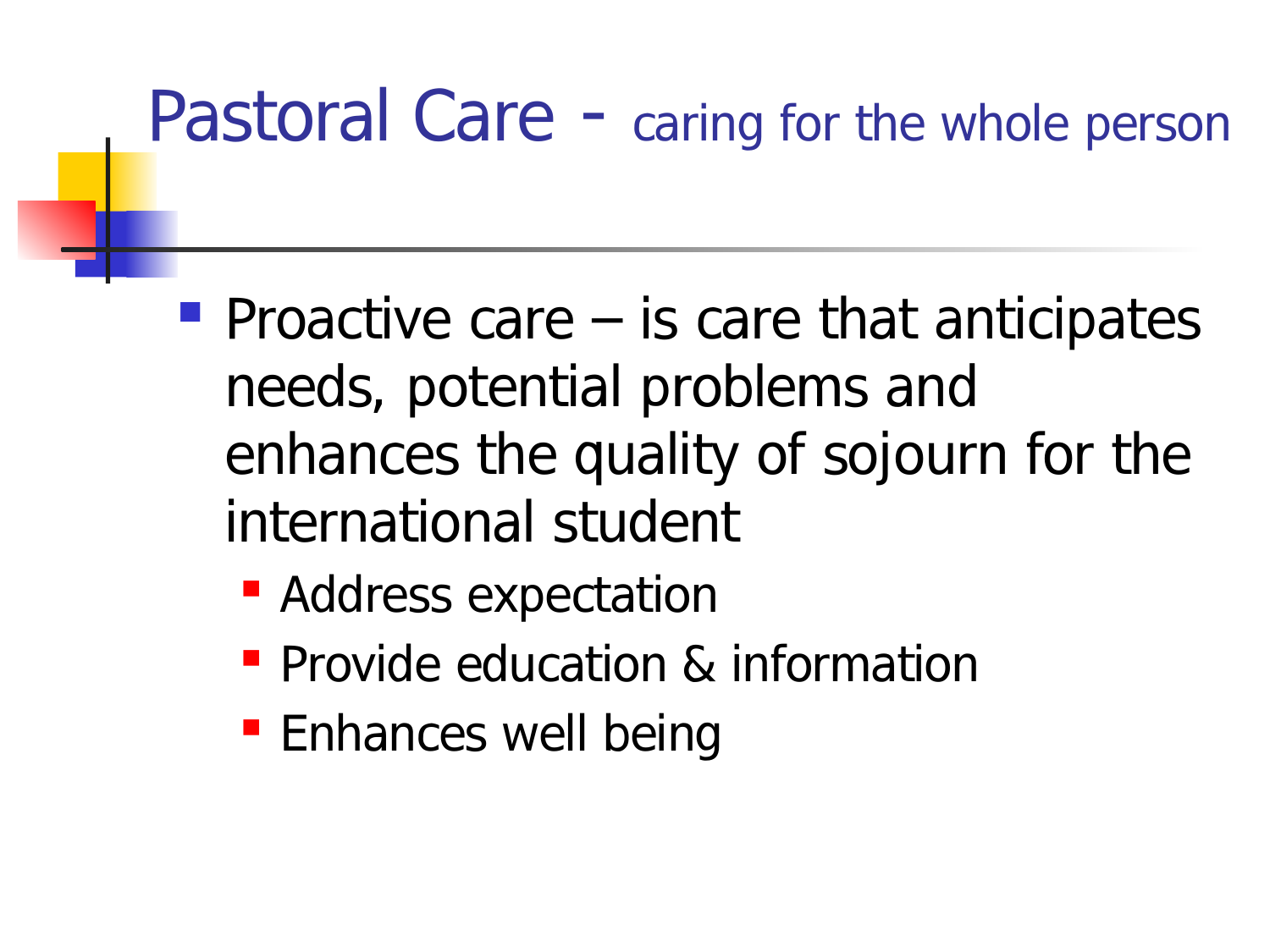

# Pastoral Care - caring for the whole person
Proactive care – is care that anticipates needs, potential problems and enhances the quality of sojourn for the international student
Address expectation
Provide education & information
Enhances well being